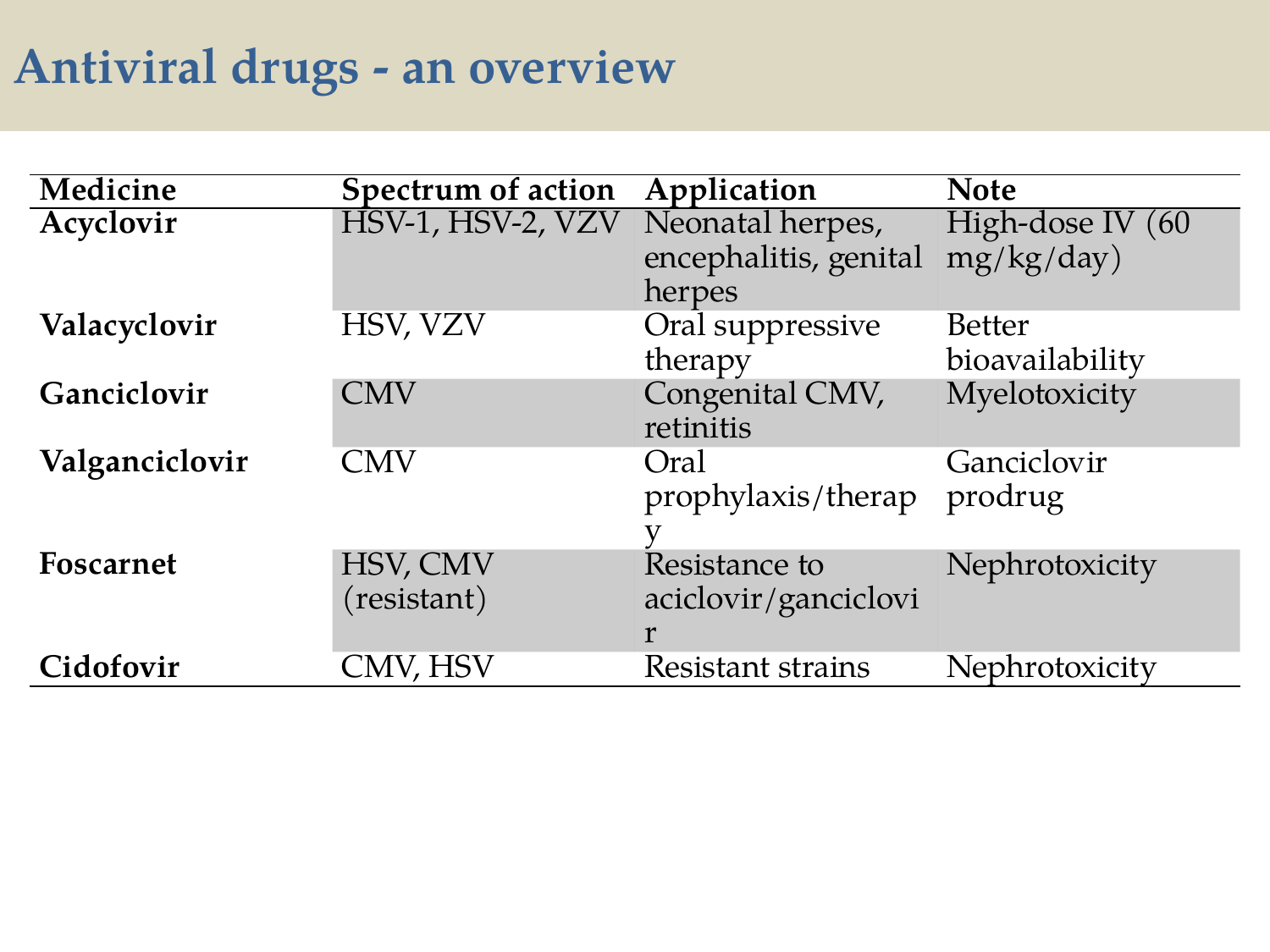

# Antiviral drugs - an overview
| Medicine | Spectrum of action | Application | Note |
| --- | --- | --- | --- |
| Acyclovir | HSV-1, HSV-2, VZV | Neonatal herpes, encephalitis, genital herpes | High-dose IV (60 mg/kg/day) |
| Valacyclovir | HSV, VZV | Oral suppressive therapy | Better bioavailability |
| Ganciclovir | CMV | Congenital CMV, retinitis | Myelotoxicity |
| Valganciclovir | CMV | Oral prophylaxis/therapy | Ganciclovir prodrug |
| Foscarnet | HSV, CMV (resistant) | Resistance to aciclovir/ganciclovir | Nephrotoxicity |
| Cidofovir | CMV, HSV | Resistant strains | Nephrotoxicity |